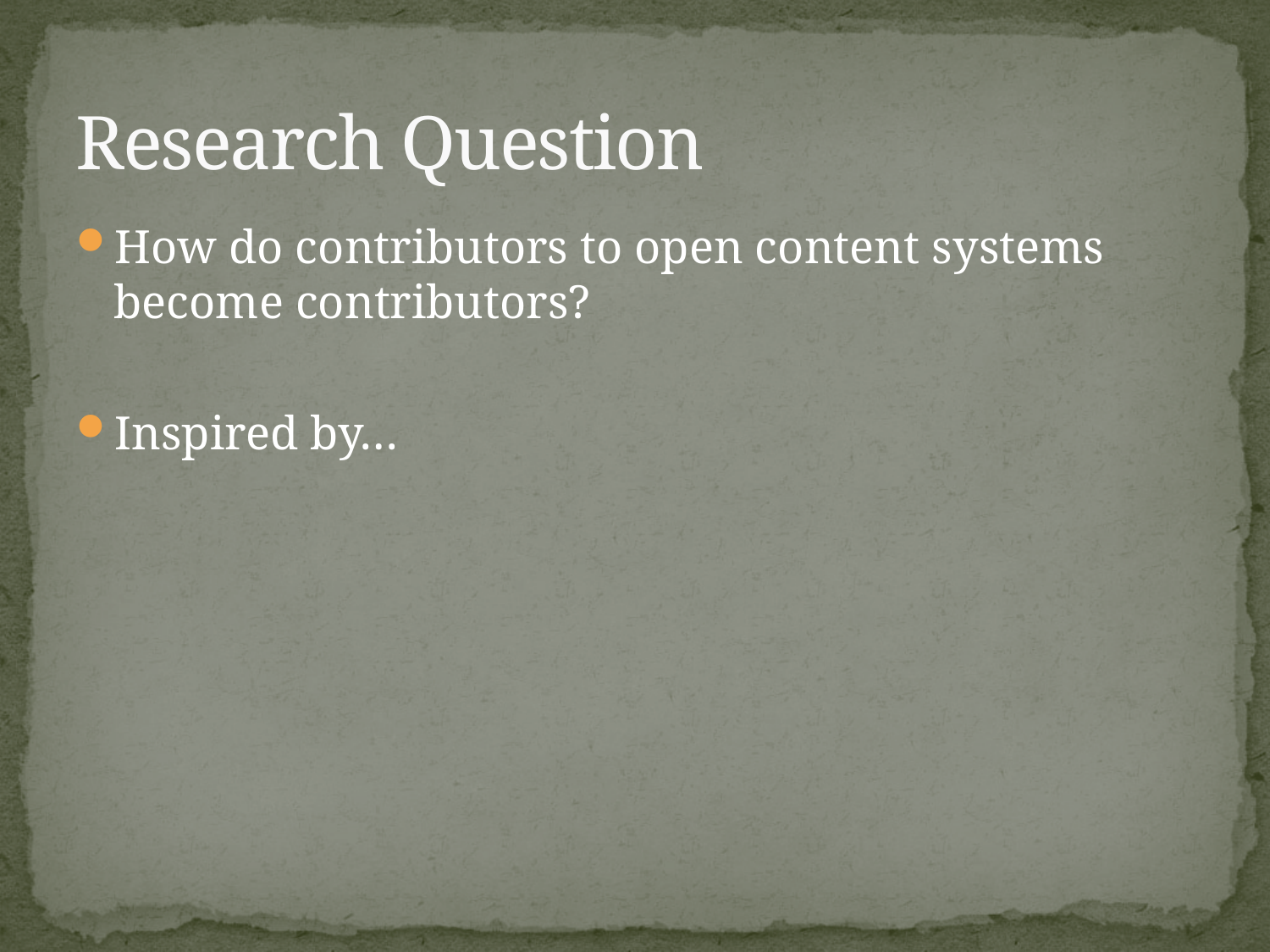

# Research Question
How do contributors to open content systems become contributors?

Inspired by…